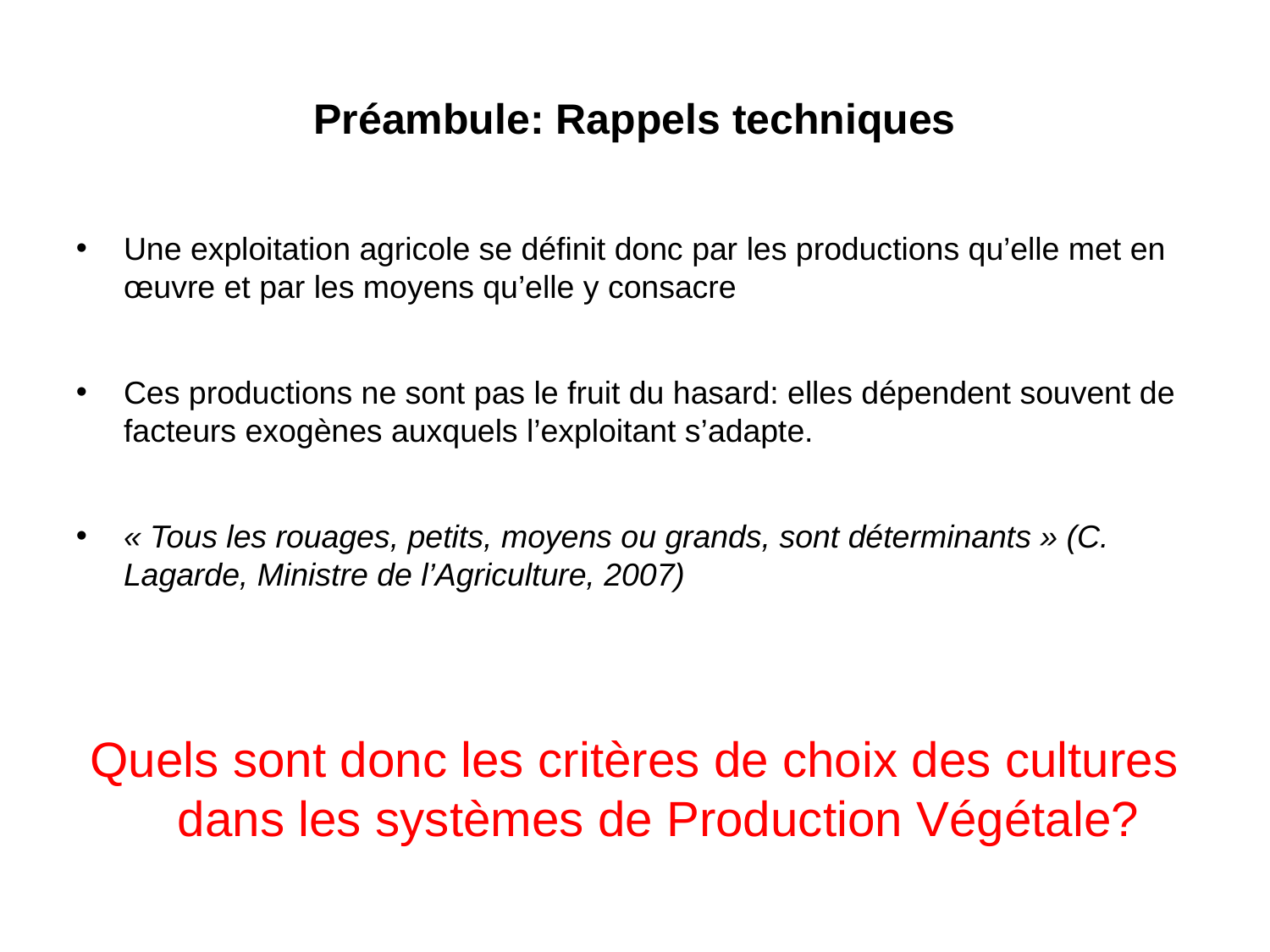

Préambule: Rappels techniques
Une exploitation agricole se définit donc par les productions qu’elle met en œuvre et par les moyens qu’elle y consacre

Ces productions ne sont pas le fruit du hasard: elles dépendent souvent de facteurs exogènes auxquels l’exploitant s’adapte.

« Tous les rouages, petits, moyens ou grands, sont déterminants » (C. Lagarde, Ministre de l’Agriculture, 2007)

Quels sont donc les critères de choix des cultures dans les systèmes de Production Végétale?